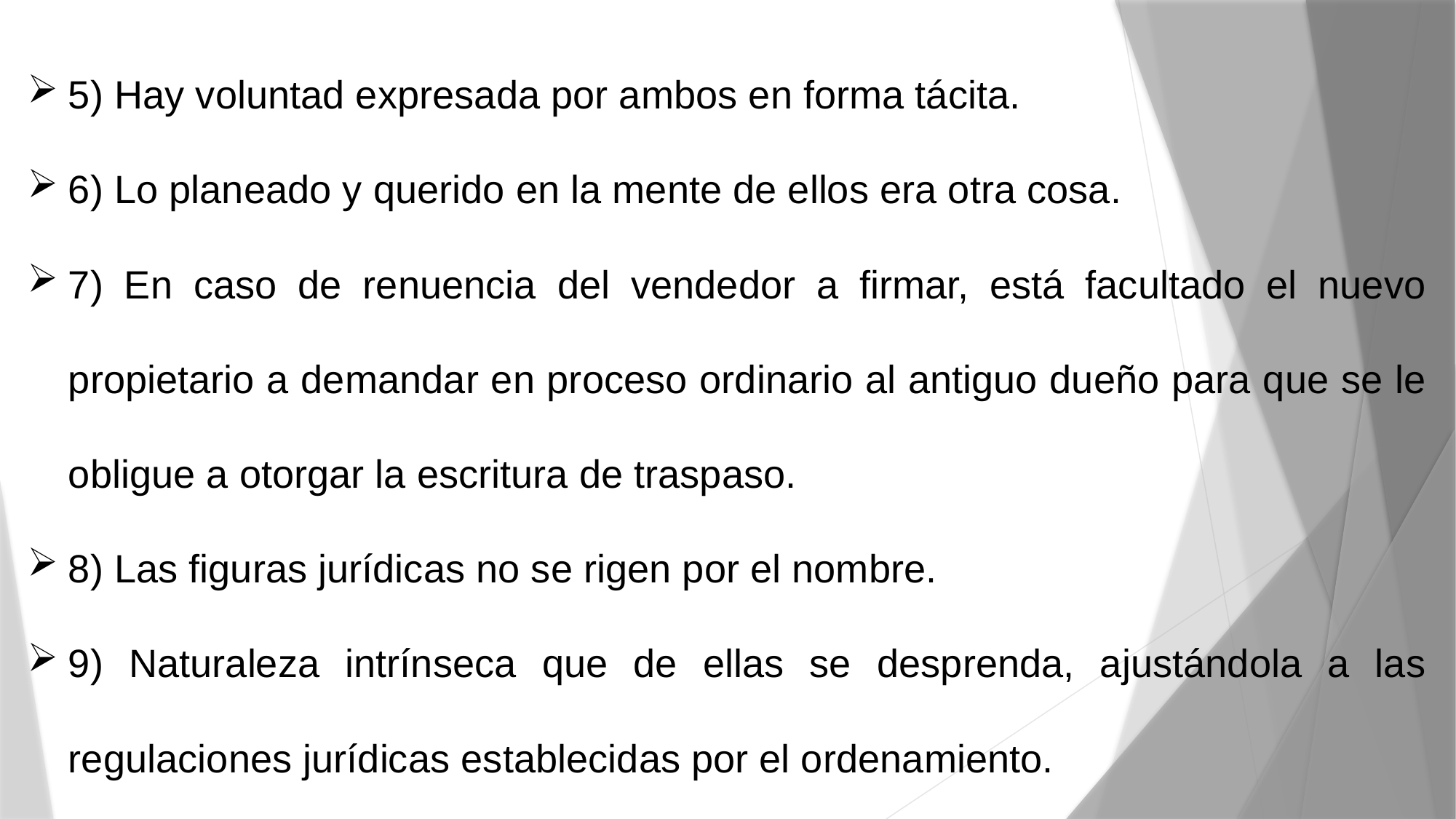

5) Hay voluntad expresada por ambos en forma tácita.
6) Lo planeado y querido en la mente de ellos era otra cosa.
7) En caso de renuencia del vendedor a firmar, está facultado el nuevo propietario a demandar en proceso ordinario al antiguo dueño para que se le obligue a otorgar la escritura de traspaso.
8) Las figuras jurídicas no se rigen por el nombre.
9) Naturaleza intrínseca que de ellas se desprenda, ajustándola a las regulaciones jurídicas establecidas por el ordenamiento.